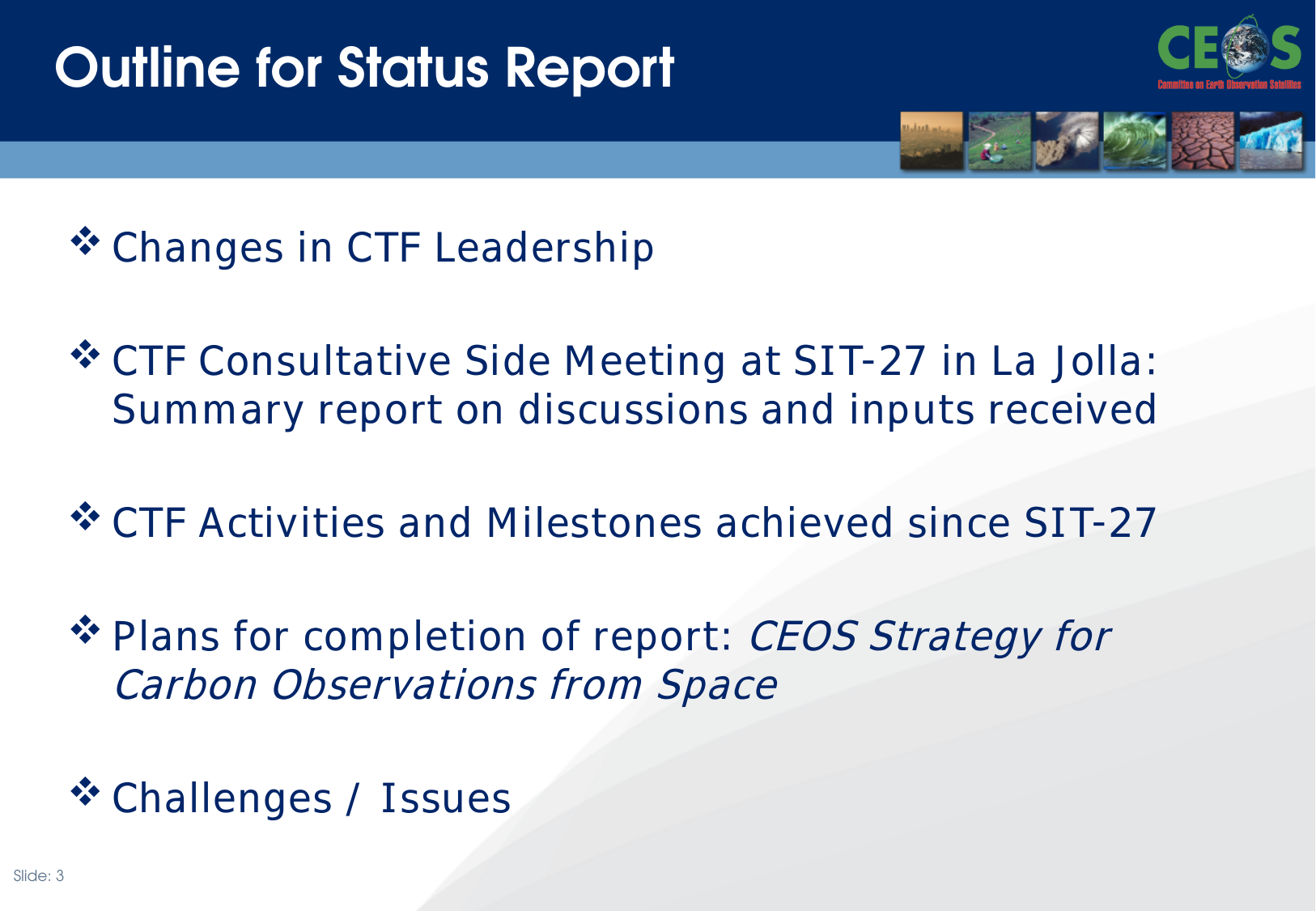

# Outline for Status Report
Changes in CTF Leadership

CTF Consultative Side Meeting at SIT-27 in La Jolla:  Summary report on discussions and inputs received

CTF Activities and Milestones achieved since SIT-27

Plans for completion of report: CEOS Strategy for Carbon Observations from Space

Challenges / Issues